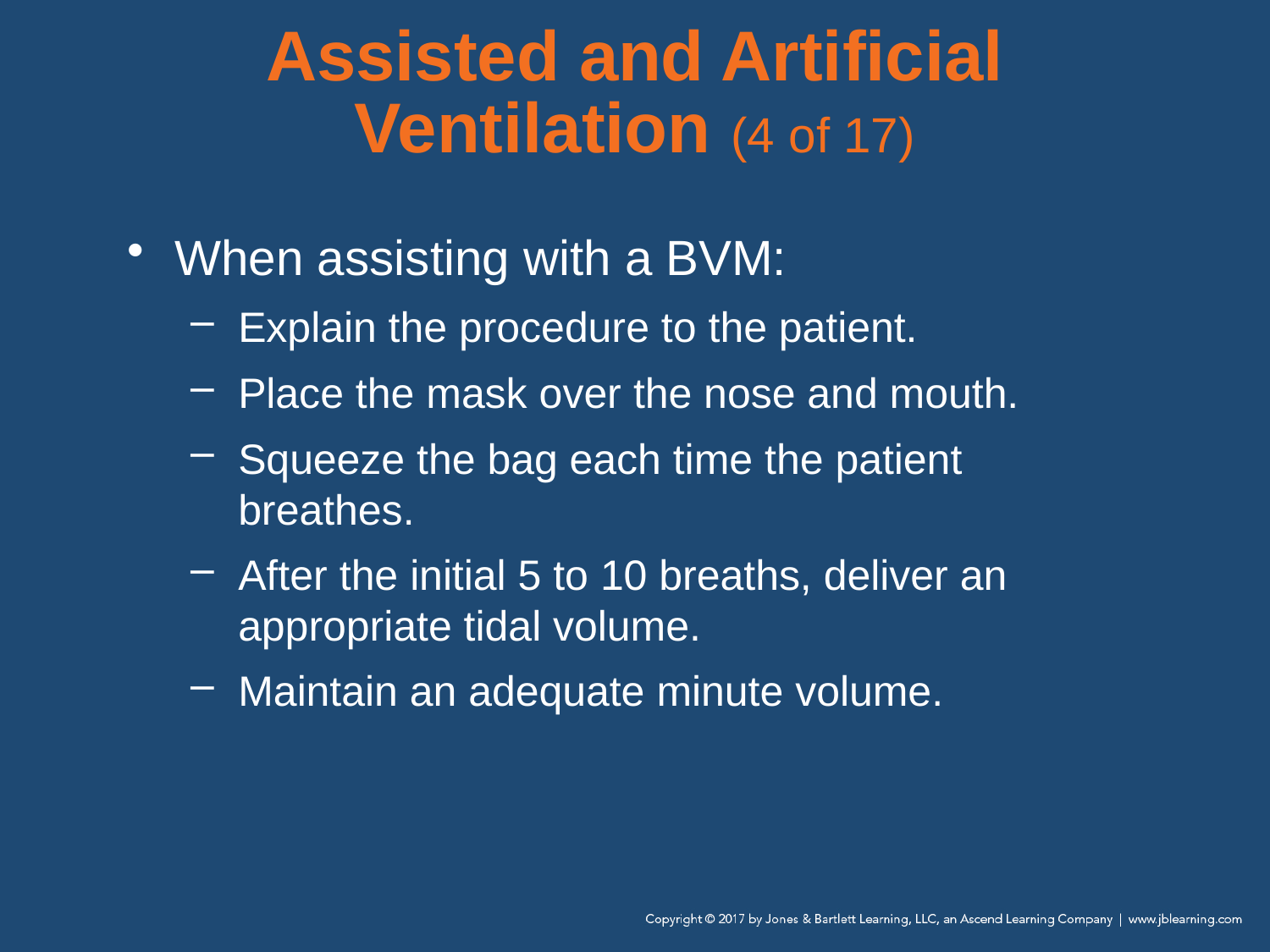

# Assisted and Artificial Ventilation (4 of 17)
When assisting with a BVM:
Explain the procedure to the patient.
Place the mask over the nose and mouth.
Squeeze the bag each time the patient breathes.
After the initial 5 to 10 breaths, deliver an appropriate tidal volume.
Maintain an adequate minute volume.